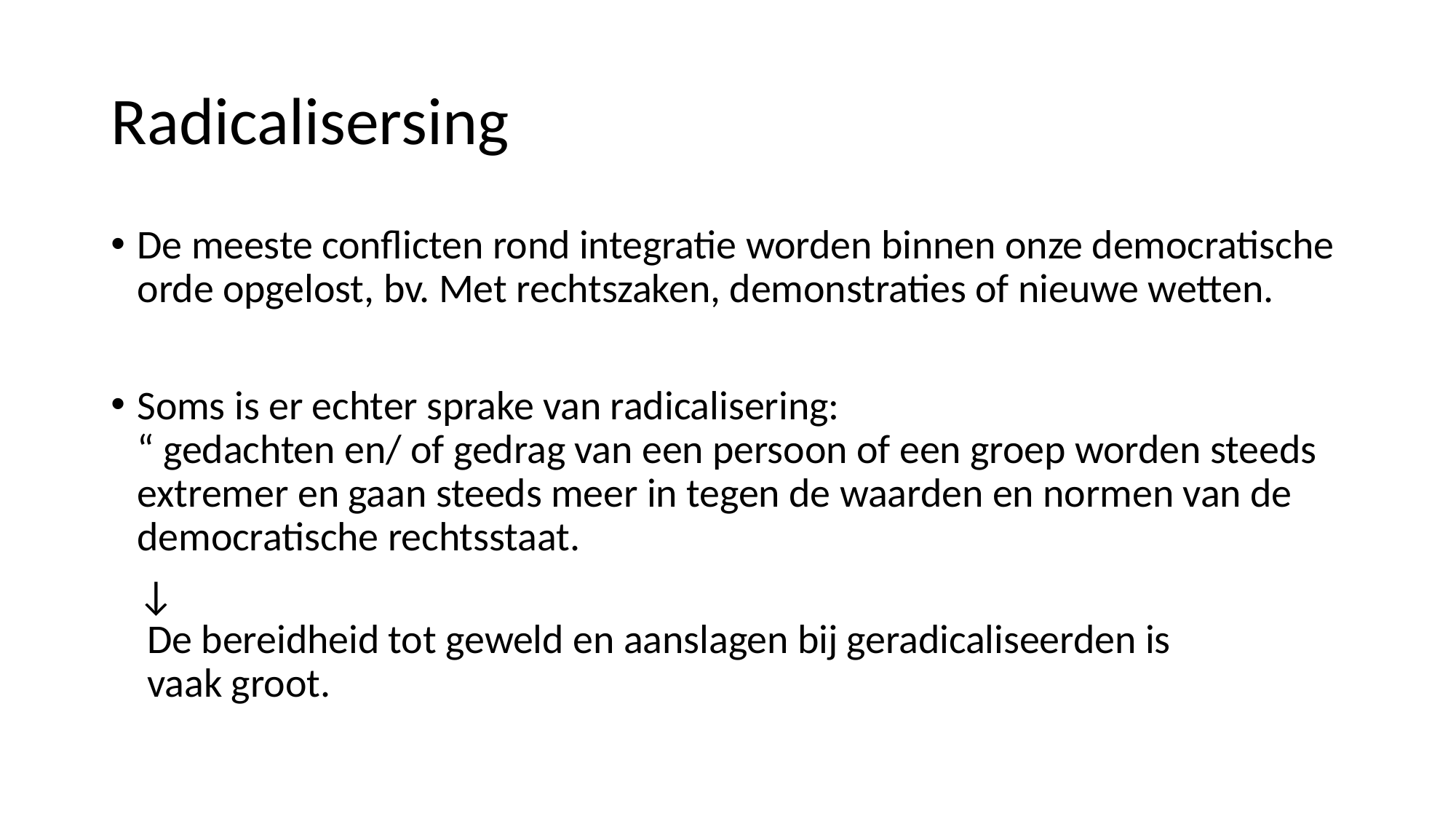

# Radicalisersing
De meeste conflicten rond integratie worden binnen onze democratische orde opgelost, bv. Met rechtszaken, demonstraties of nieuwe wetten.

Soms is er echter sprake van radicalisering:
“ gedachten en/ of gedrag van een persoon of een groep worden steeds extremer en gaan steeds meer in tegen de waarden en normen van de democratische rechtsstaat.
   ↓
    De bereidheid tot geweld en aanslagen bij geradicaliseerden is
    vaak groot.